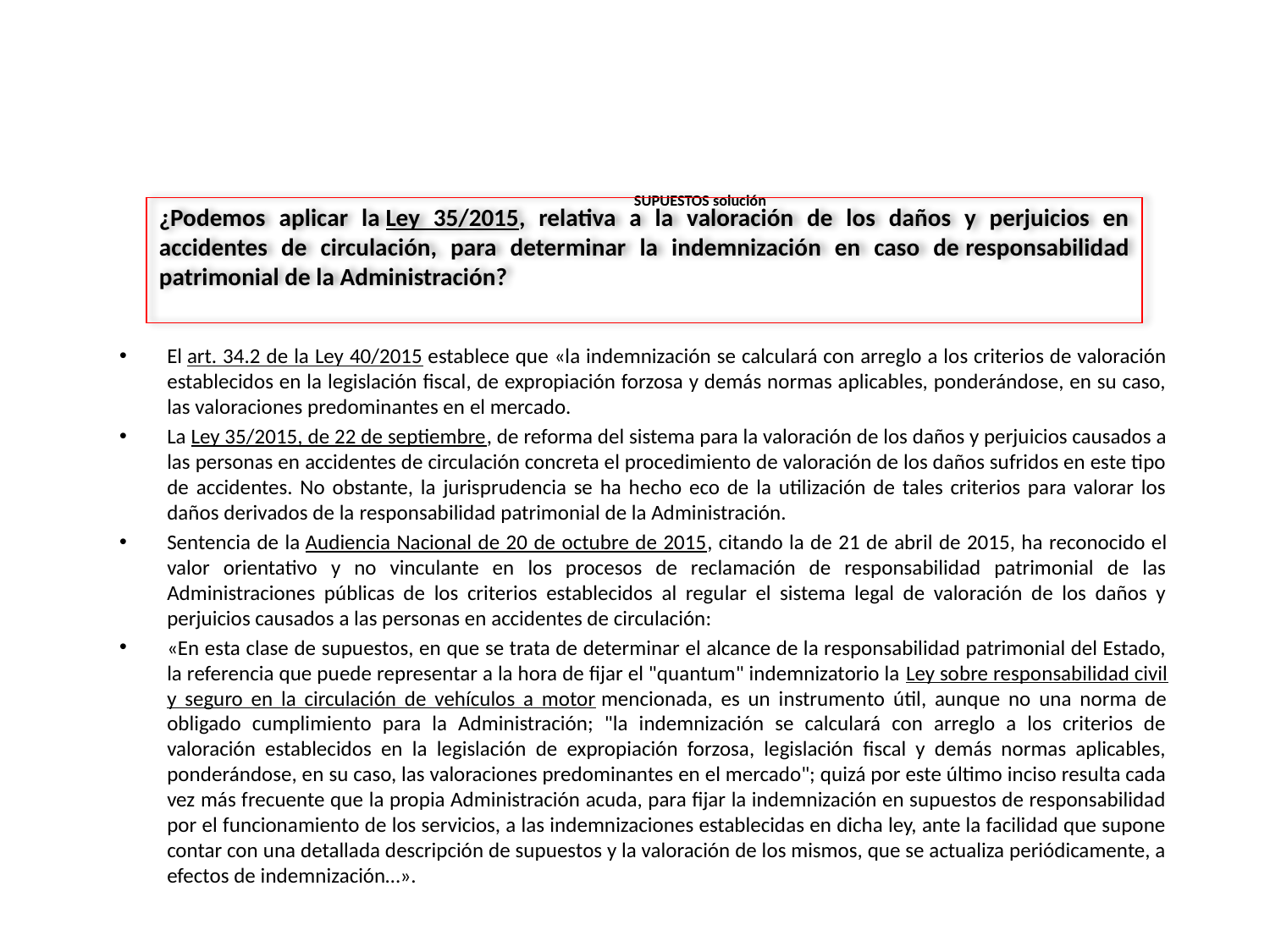

# SUPUESTOS solución
¿Podemos aplicar la Ley 35/2015, relativa a la valoración de los daños y perjuicios en accidentes de circulación, para determinar la indemnización en caso de responsabilidad patrimonial de la Administración?

El art. 34.2 de la Ley 40/2015 establece que «la indemnización se calculará con arreglo a los criterios de valoración establecidos en la legislación fiscal, de expropiación forzosa y demás normas aplicables, ponderándose, en su caso, las valoraciones predominantes en el mercado.
La Ley 35/2015, de 22 de septiembre, de reforma del sistema para la valoración de los daños y perjuicios causados a las personas en accidentes de circulación concreta el procedimiento de valoración de los daños sufridos en este tipo de accidentes. No obstante, la jurisprudencia se ha hecho eco de la utilización de tales criterios para valorar los daños derivados de la responsabilidad patrimonial de la Administración.
Sentencia de la Audiencia Nacional de 20 de octubre de 2015, citando la de 21 de abril de 2015, ha reconocido el valor orientativo y no vinculante en los procesos de reclamación de responsabilidad patrimonial de las Administraciones públicas de los criterios establecidos al regular el sistema legal de valoración de los daños y perjuicios causados a las personas en accidentes de circulación:
«En esta clase de supuestos, en que se trata de determinar el alcance de la responsabilidad patrimonial del Estado, la referencia que puede representar a la hora de fijar el "quantum" indemnizatorio la Ley sobre responsabilidad civil y seguro en la circulación de vehículos a motor mencionada, es un instrumento útil, aunque no una norma de obligado cumplimiento para la Administración; "la indemnización se calculará con arreglo a los criterios de valoración establecidos en la legislación de expropiación forzosa, legislación fiscal y demás normas aplicables, ponderándose, en su caso, las valoraciones predominantes en el mercado"; quizá por este último inciso resulta cada vez más frecuente que la propia Administración acuda, para fijar la indemnización en supuestos de responsabilidad por el funcionamiento de los servicios, a las indemnizaciones establecidas en dicha ley, ante la facilidad que supone contar con una detallada descripción de supuestos y la valoración de los mismos, que se actualiza periódicamente, a efectos de indemnización…».